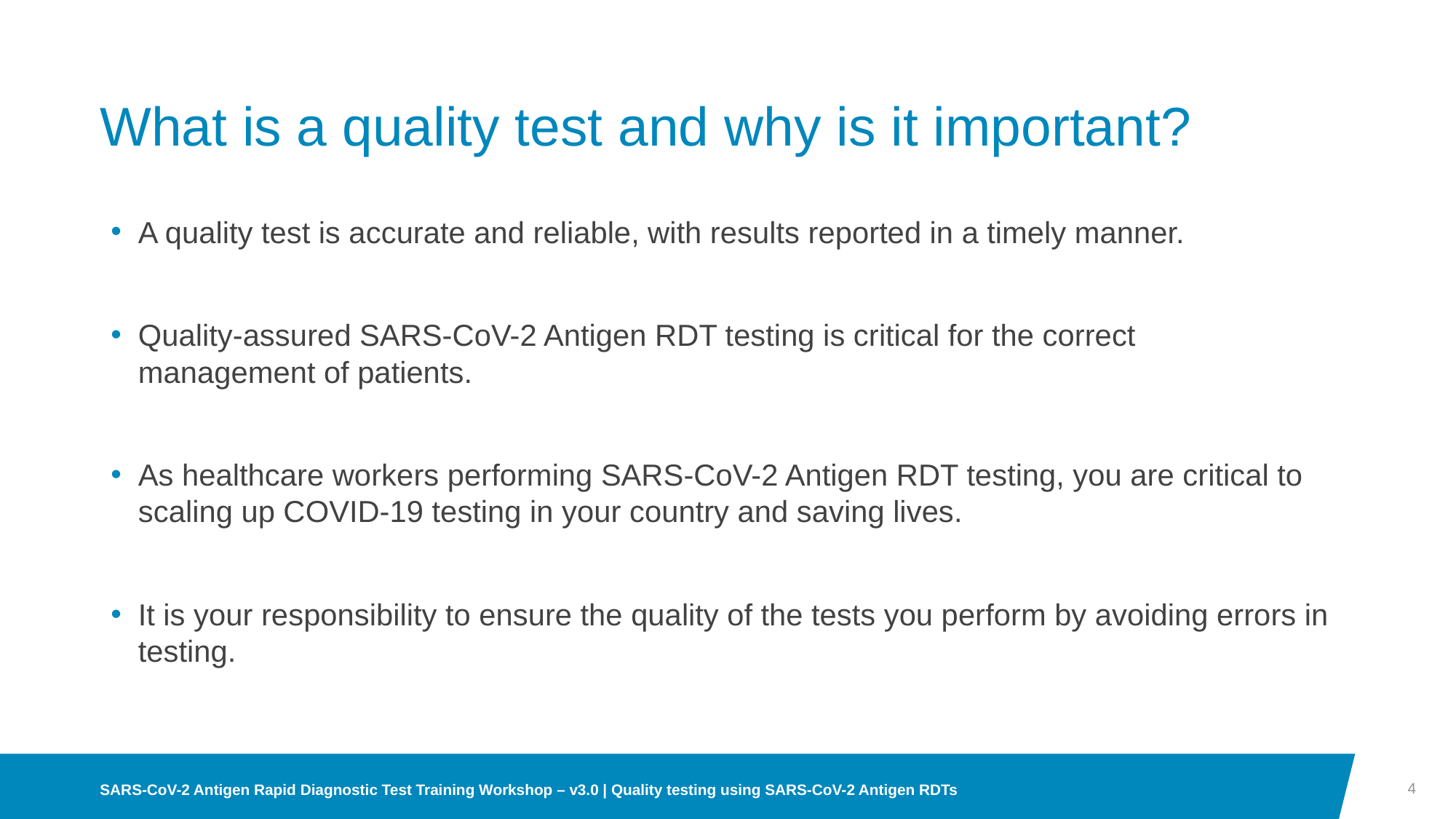

# What is a quality test and why is it important?
A quality test is accurate and reliable, with results reported in a timely manner.

Quality-assured SARS-CoV-2 Antigen RDT testing is critical for the correct management of patients.

As healthcare workers performing SARS-CoV-2 Antigen RDT testing, you are critical to scaling up COVID-19 testing in your country and saving lives.

It is your responsibility to ensure the quality of the tests you perform by avoiding errors in testing.

4
SARS-CoV-2 Antigen Rapid Diagnostic Test Training Workshop – v3.0 | Quality testing using SARS-CoV-2 Antigen RDTs